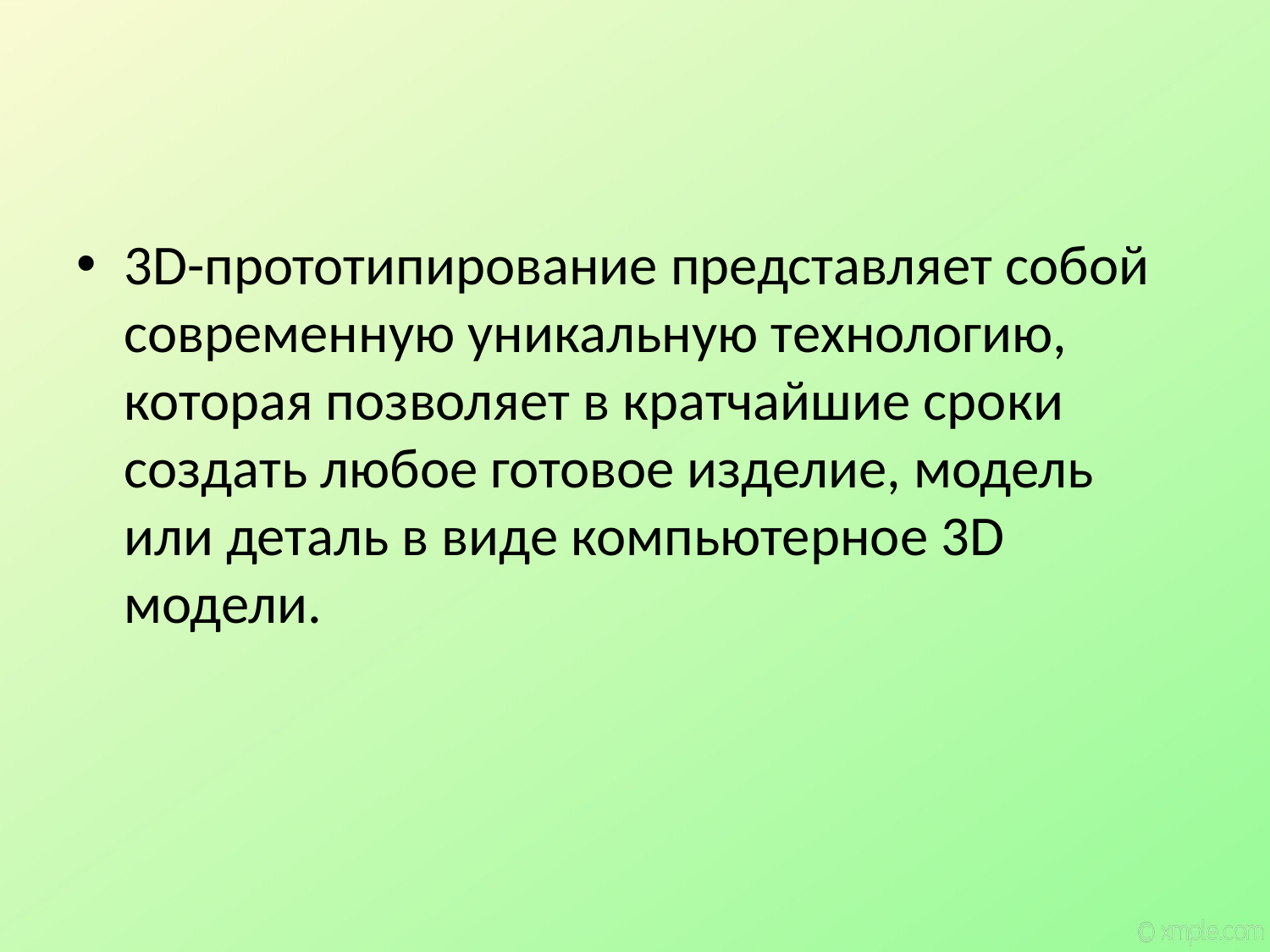

3D-прототипирование представляет собой современную уникальную технологию, которая позволяет в кратчайшие сроки создать любое готовое изделие, модель или деталь в виде компьютерное 3D модели.